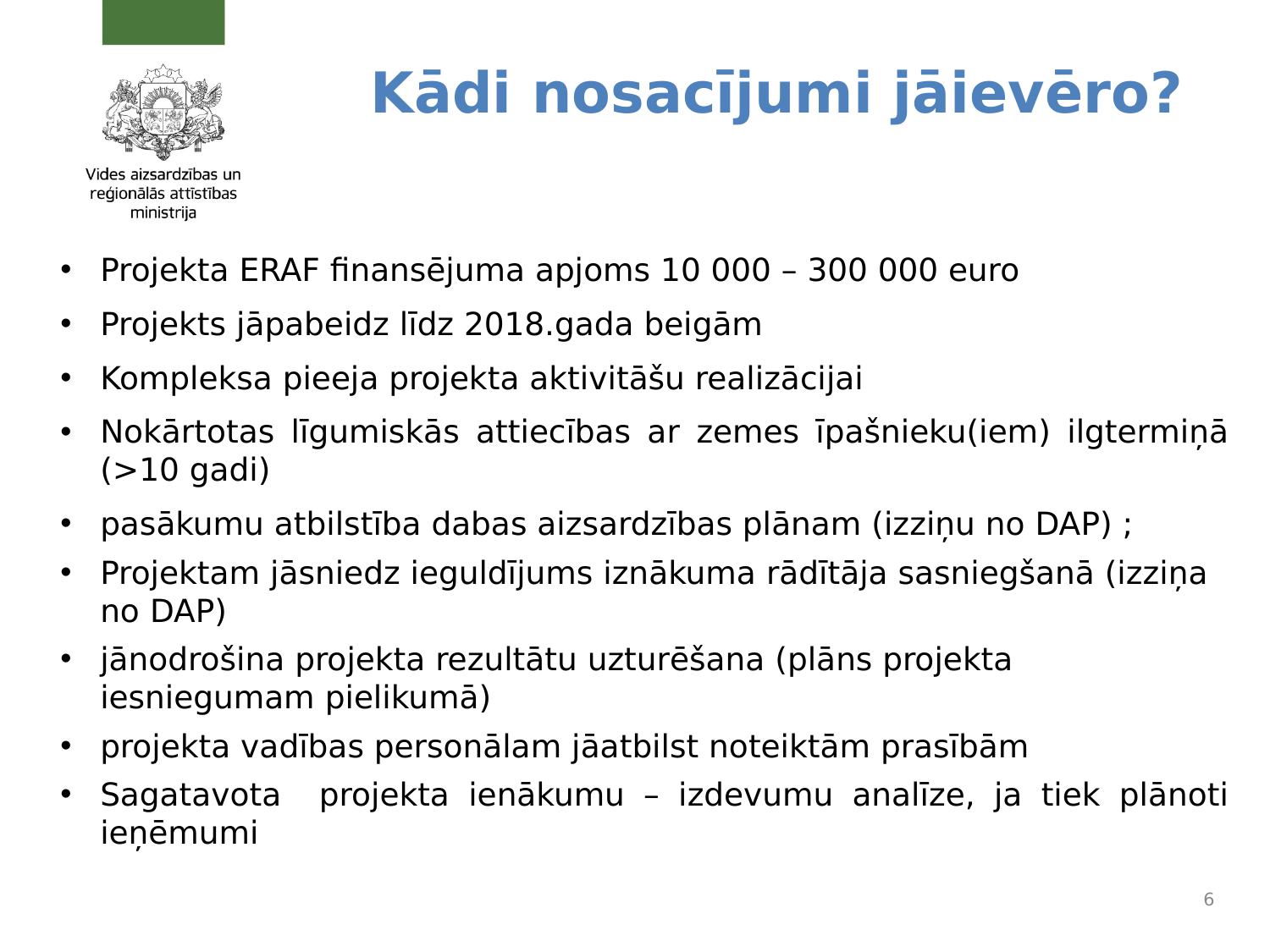

# Kādi nosacījumi jāievēro?
Projekta ERAF finansējuma apjoms 10 000 – 300 000 euro
Projekts jāpabeidz līdz 2018.gada beigām
Kompleksa pieeja projekta aktivitāšu realizācijai
Nokārtotas līgumiskās attiecības ar zemes īpašnieku(iem) ilgtermiņā (>10 gadi)
pasākumu atbilstība dabas aizsardzības plānam (izziņu no DAP) ;
Projektam jāsniedz ieguldījums iznākuma rādītāja sasniegšanā (izziņa no DAP)
jānodrošina projekta rezultātu uzturēšana (plāns projekta iesniegumam pielikumā)
projekta vadības personālam jāatbilst noteiktām prasībām
Sagatavota  projekta ienākumu – izdevumu analīze, ja tiek plānoti ieņēmumi

6